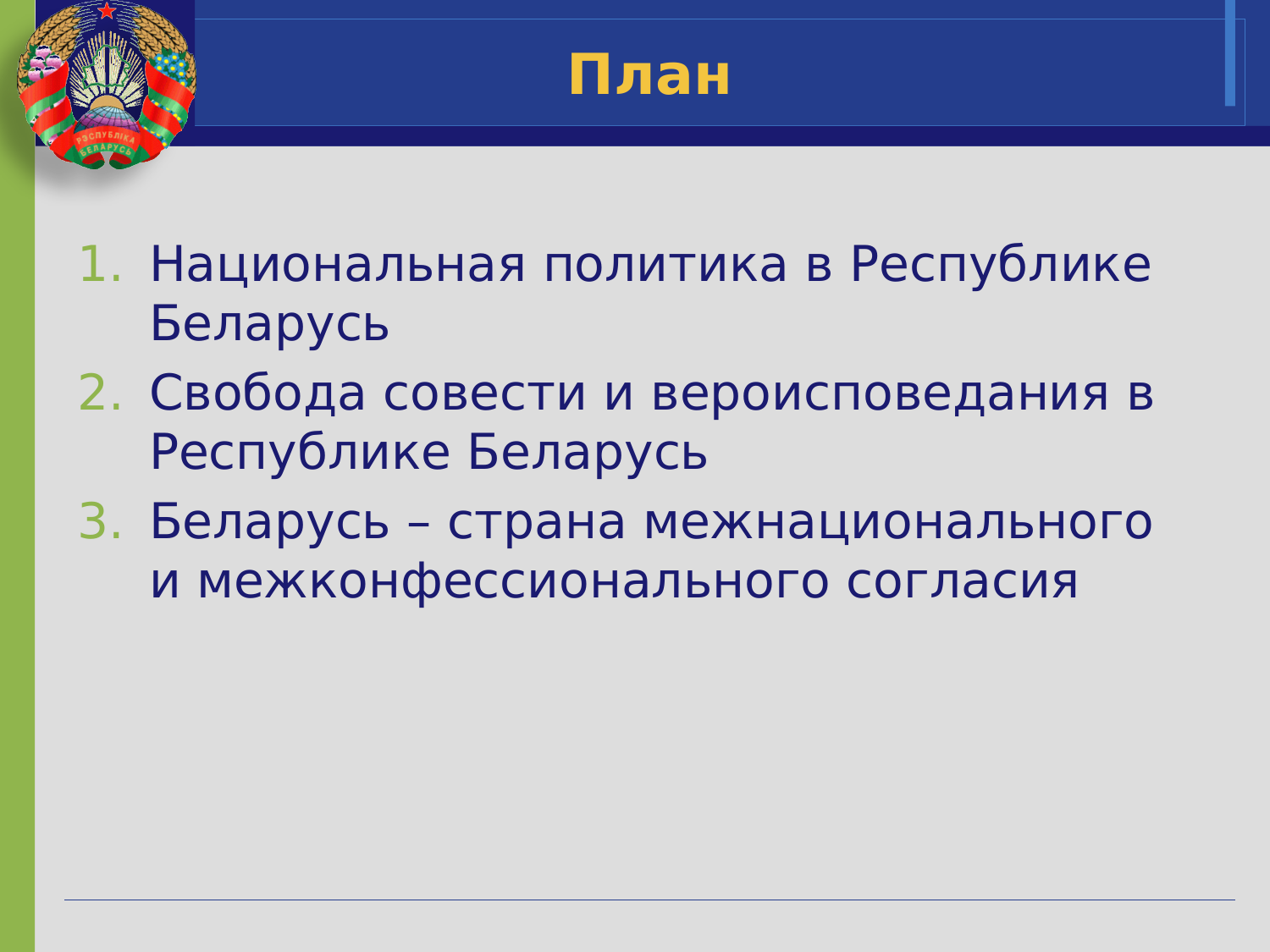

# План
Национальная политика в Республике Беларусь
Свобода совести и вероисповедания в Республике Беларусь
Беларусь – страна межнационального и межконфессионального согласия